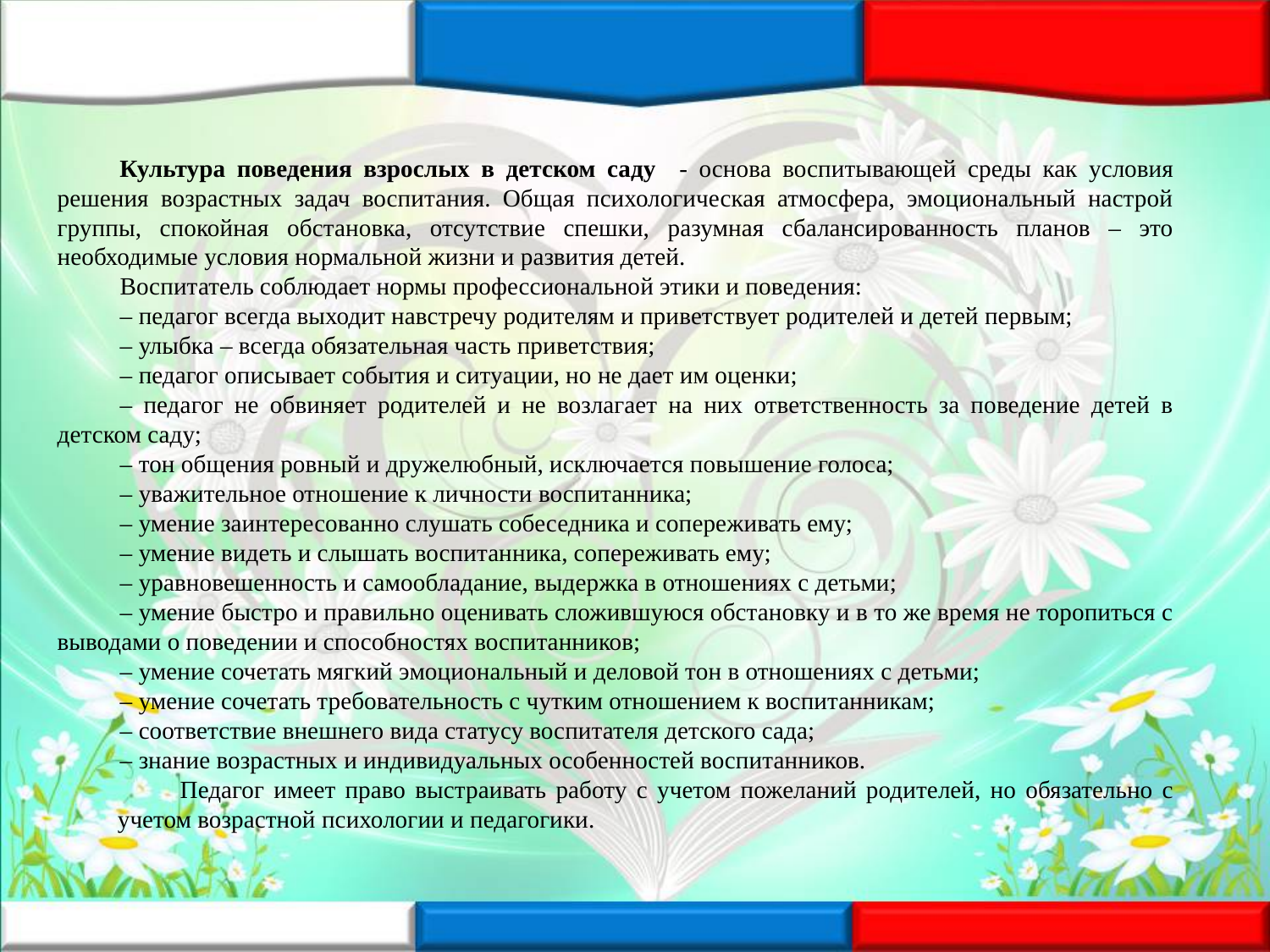

Культура поведения взрослых в детском саду  - основа воспитывающей среды как условия решения возрастных задач воспитания. Общая психологическая атмосфера, эмоциональный настрой группы, спокойная обстановка, отсутствие спешки, разумная сбалансированность планов – это необходимые условия нормальной жизни и развития детей.
Воспитатель соблюдает нормы профессиональной этики и поведения:
‒ педагог всегда выходит навстречу родителям и приветствует родителей и детей первым;
‒ улыбка – всегда обязательная часть приветствия;
‒ педагог описывает события и ситуации, но не дает им оценки;
‒ педагог не обвиняет родителей и не возлагает на них ответственность за поведение детей в детском саду;
‒ тон общения ровный и дружелюбный, исключается повышение голоса;
‒ уважительное отношение к личности воспитанника;
‒ умение заинтересованно слушать собеседника и сопереживать ему;
‒ умение видеть и слышать воспитанника, сопереживать ему;
‒ уравновешенность и самообладание, выдержка в отношениях с детьми;
‒ умение быстро и правильно оценивать сложившуюся обстановку и в то же время не торопиться с выводами о поведении и способностях воспитанников;
‒ умение сочетать мягкий эмоциональный и деловой тон в отношениях с детьми;
‒ умение сочетать требовательность с чутким отношением к воспитанникам;
‒ соответствие внешнего вида статусу воспитателя детского сада;
‒ знание возрастных и индивидуальных особенностей воспитанников.
Педагог имеет право выстраивать работу с учетом пожеланий родителей, но обязательно с учетом возрастной психологии и педагогики.